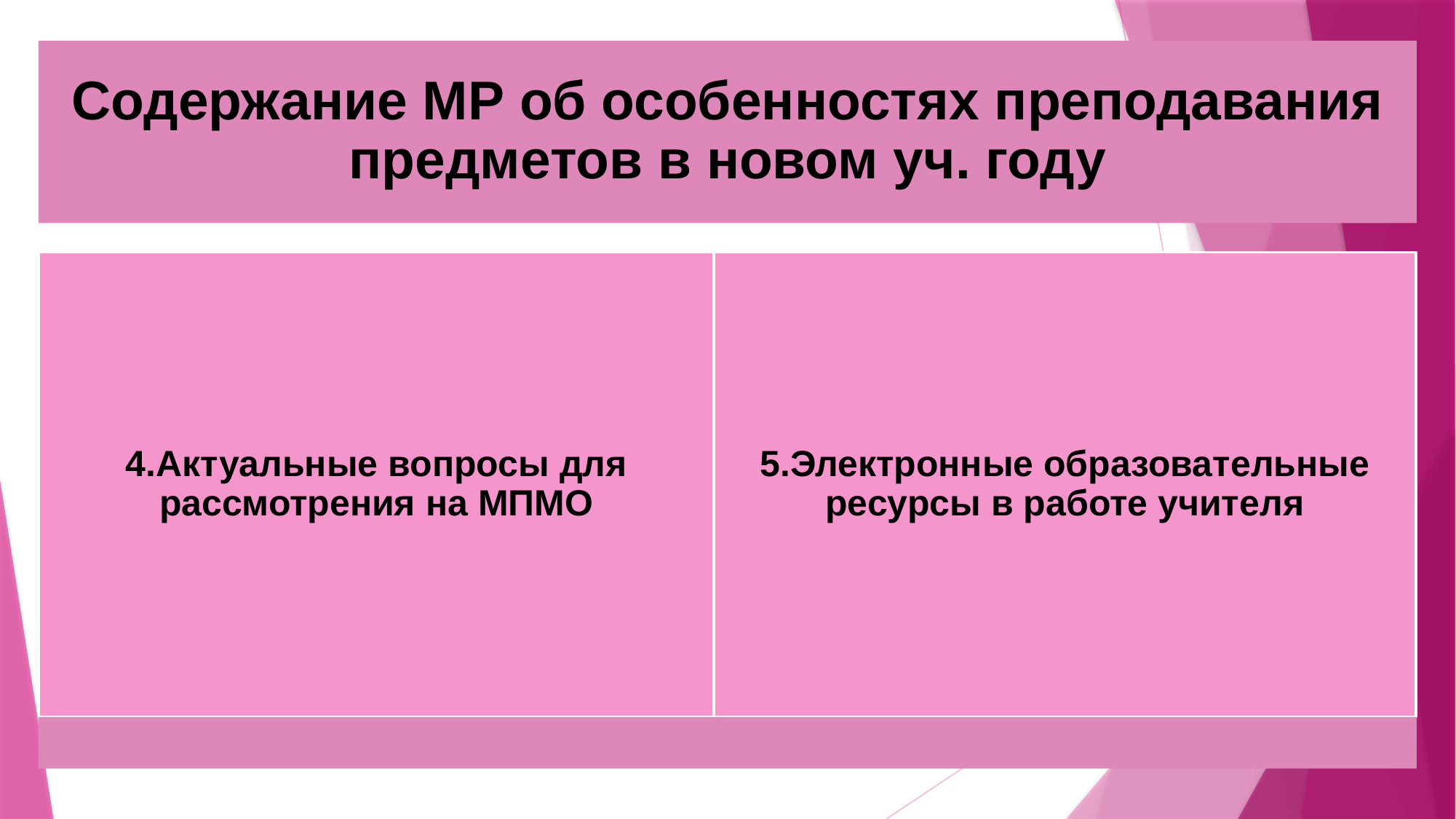

Содержание МР об особенностях преподавания предметов в новом уч. году
4.Актуальные вопросы для рассмотрения на МПМО
5.Электронные образовательные ресурсы в работе учителя